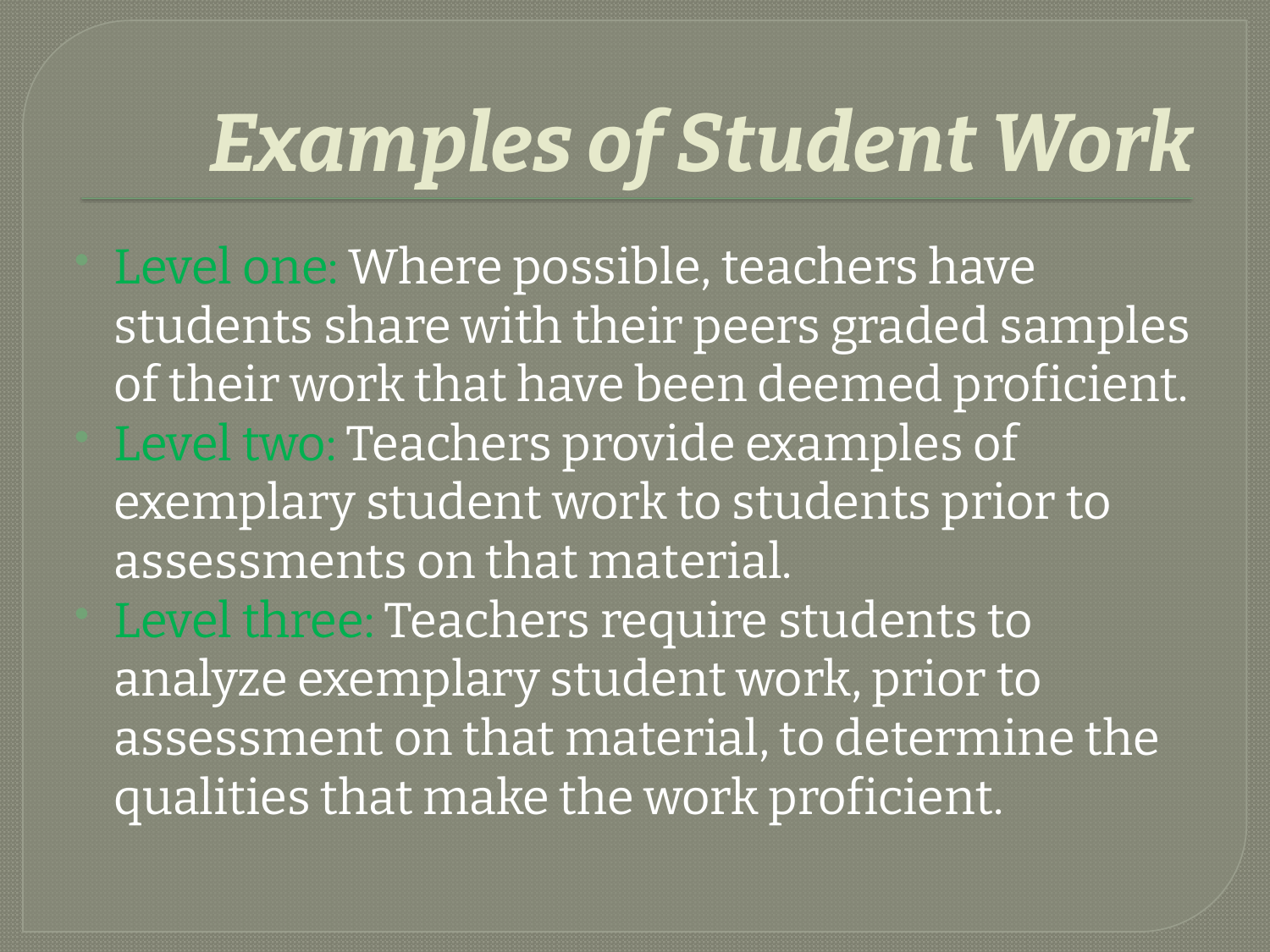

# Examples of Student Work
Level one: Where possible, teachers have students share with their peers graded samples of their work that have been deemed proficient.
Level two: Teachers provide examples of exemplary student work to students prior to assessments on that material.
Level three: Teachers require students to analyze exemplary student work, prior to assessment on that material, to determine the qualities that make the work proficient.